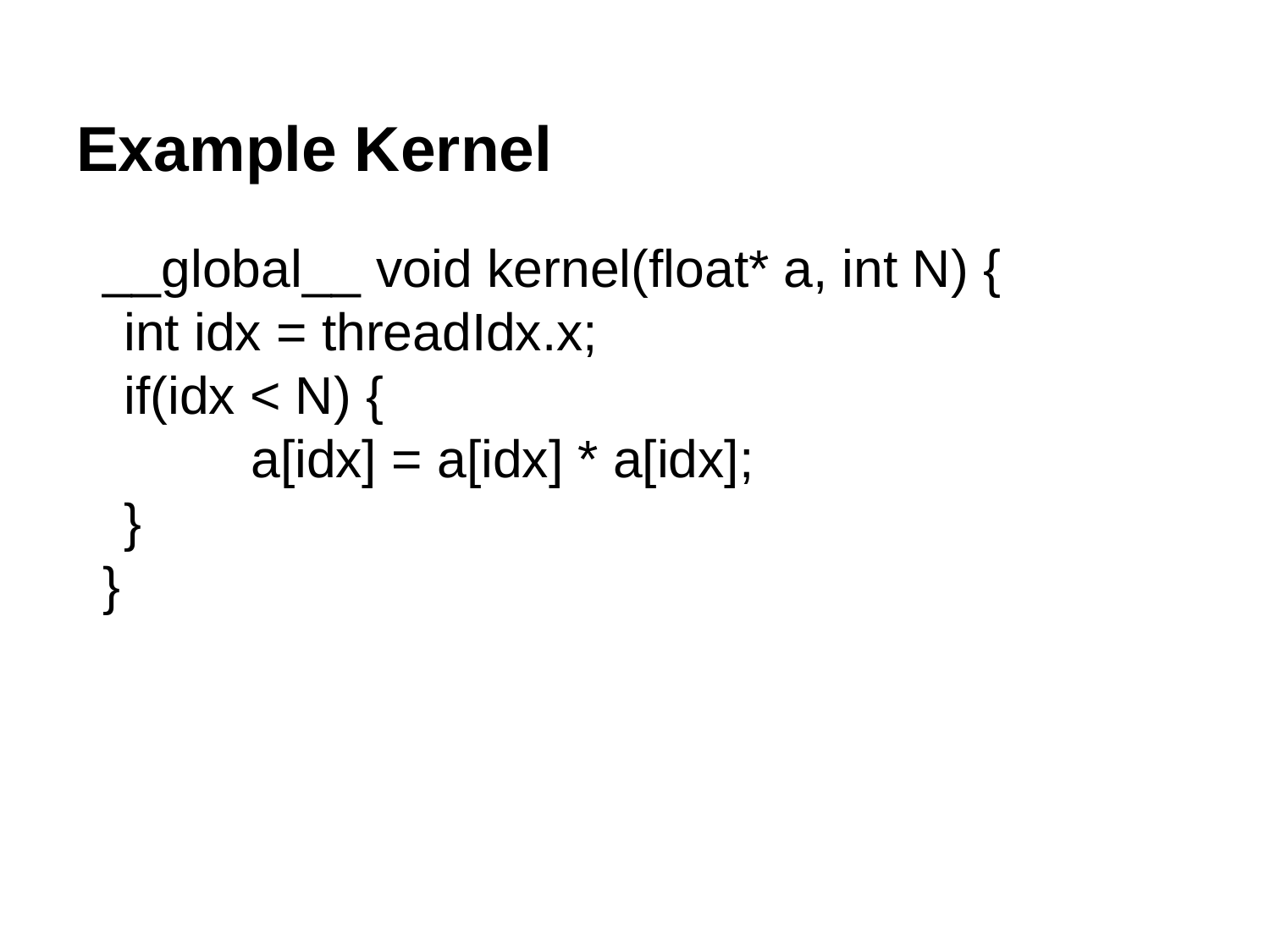

# Example Kernel
__global__ void kernel(float* a, int N) {
	int idx = threadIdx.x;
	if(idx < N) {
		a[idx] = a[idx] * a[idx];
	}
}